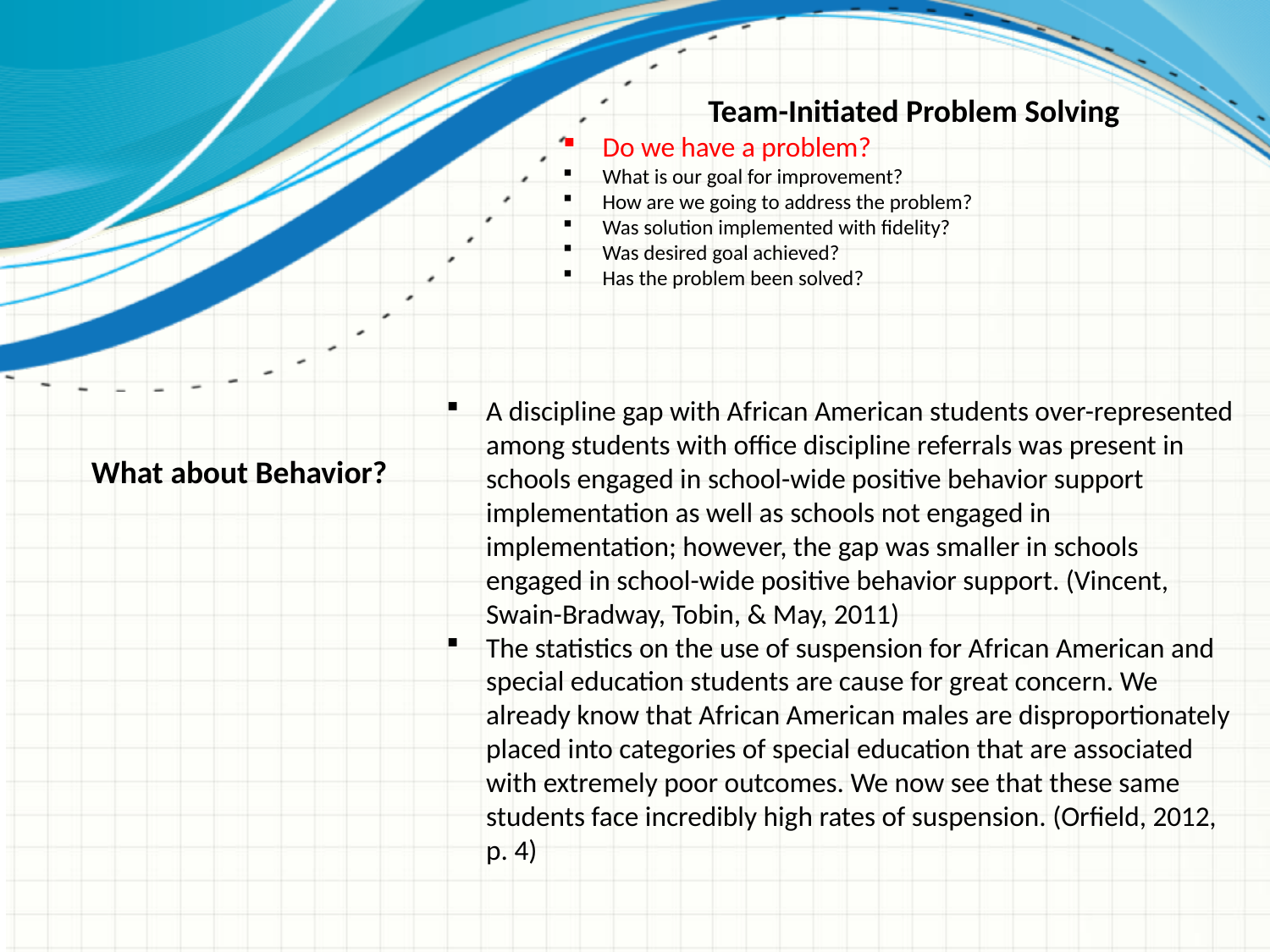

Team-Initiated Problem Solving
Do we have a problem?
What is our goal for improvement?
How are we going to address the problem?
Was solution implemented with fidelity?
Was desired goal achieved?
Has the problem been solved?
A discipline gap with African American students over-represented among students with office discipline referrals was present in schools engaged in school-wide positive behavior support implementation as well as schools not engaged in implementation; however, the gap was smaller in schools engaged in school-wide positive behavior support. (Vincent, Swain-Bradway, Tobin, & May, 2011)
The statistics on the use of suspension for African American and special education students are cause for great concern. We already know that African American males are disproportionately placed into categories of special education that are associated with extremely poor outcomes. We now see that these same students face incredibly high rates of suspension. (Orfield, 2012, p. 4)
What about Behavior?